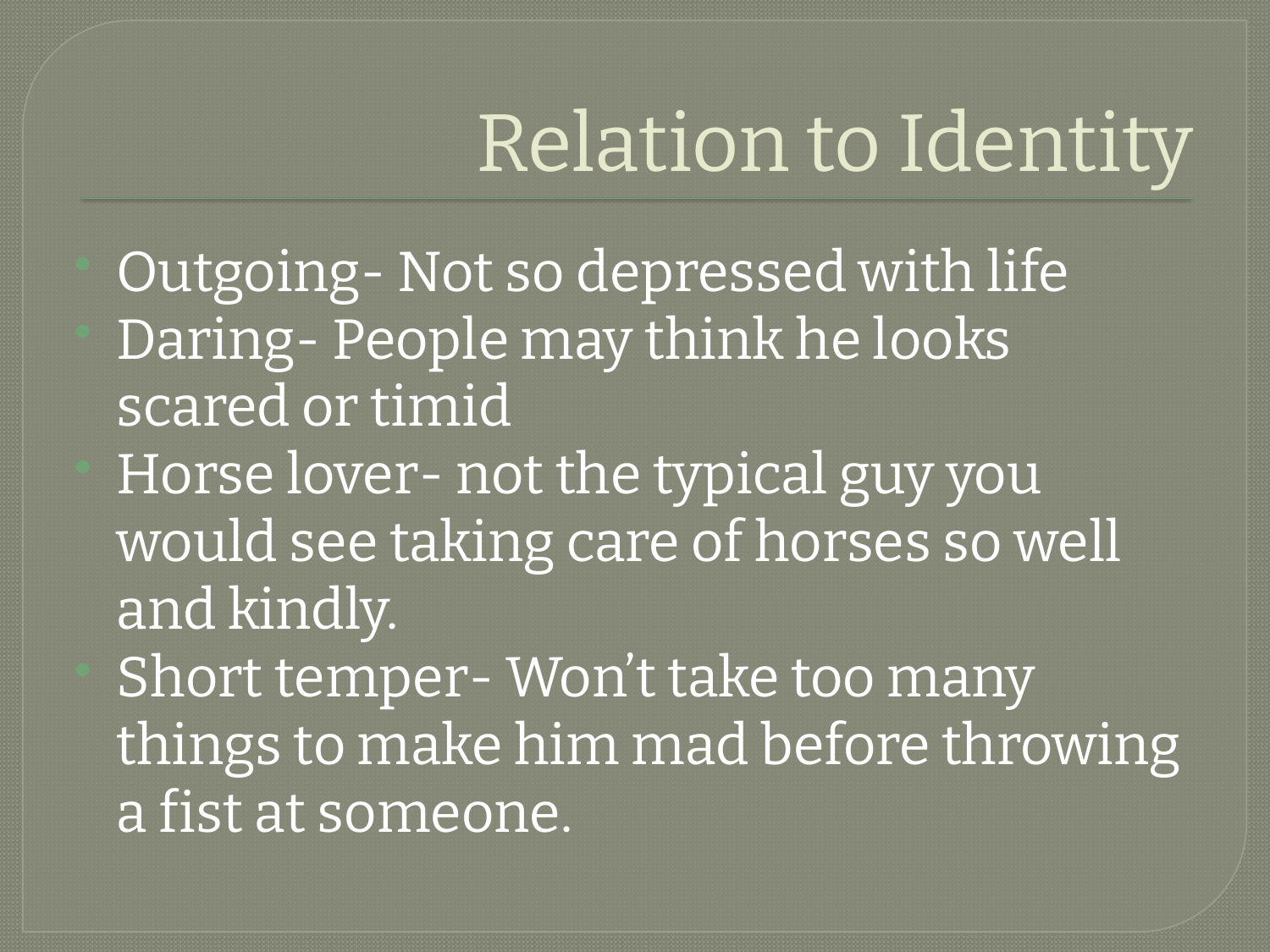

# Relation to Identity
Outgoing- Not so depressed with life
Daring- People may think he looks scared or timid
Horse lover- not the typical guy you would see taking care of horses so well and kindly.
Short temper- Won’t take too many things to make him mad before throwing a fist at someone.